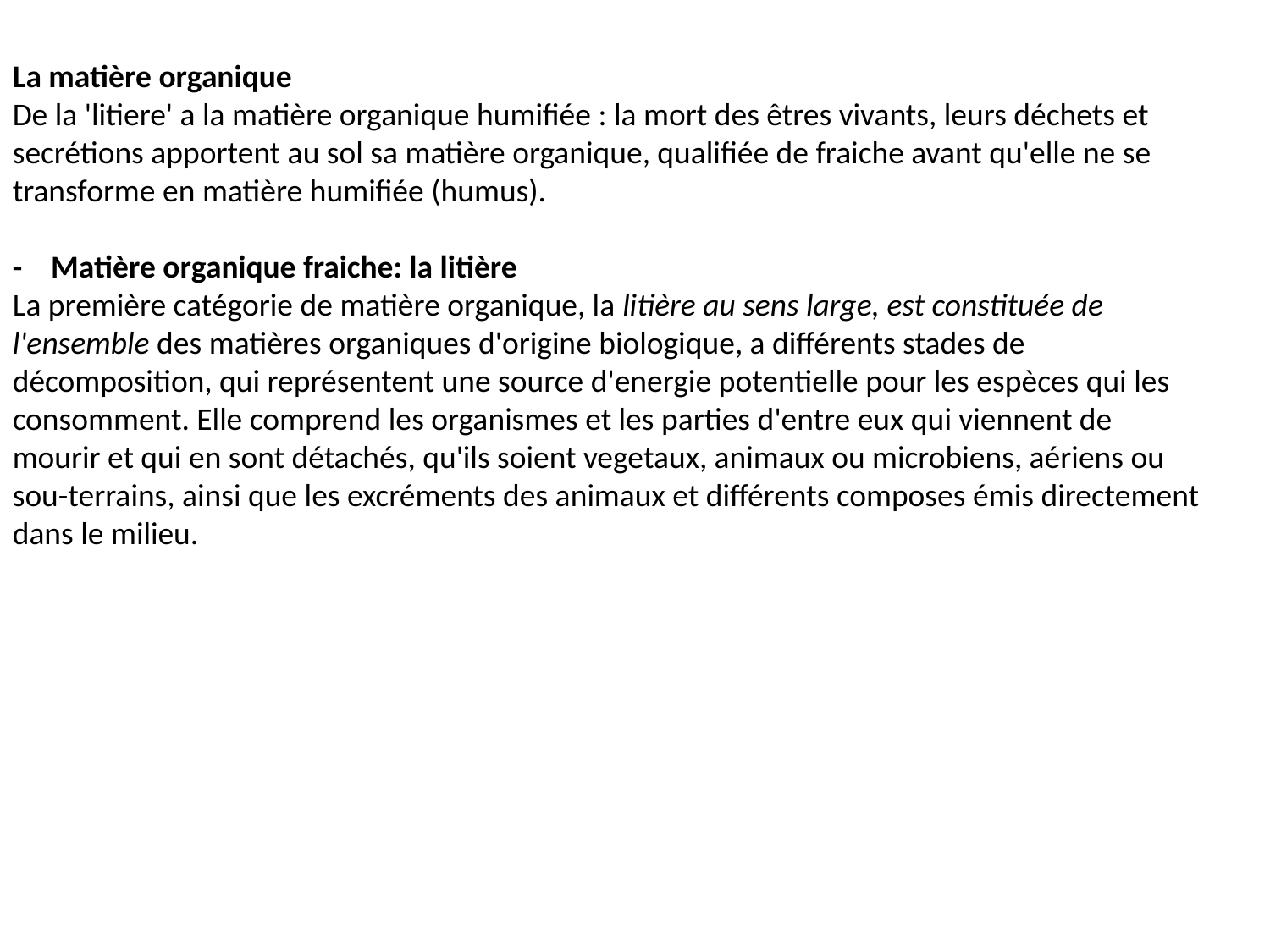

La matière organique
De la 'litiere' a la matière organique humifiée : la mort des êtres vivants, leurs déchets et secrétions apportent au sol sa matière organique, qualifiée de fraiche avant qu'elle ne se transforme en matière humifiée (humus).

-    Matière organique fraiche: la litière
La première catégorie de matière organique, la litière au sens large, est constituée de l'ensemble des matières organiques d'origine biologique, a différents stades de décomposition, qui représentent une source d'energie potentielle pour les espèces qui les consomment. Elle comprend les organismes et les parties d'entre eux qui viennent de mourir et qui en sont détachés, qu'ils soient vegetaux, animaux ou microbiens, aériens ou sou-terrains, ainsi que les excréments des animaux et différents composes émis directement dans le milieu.